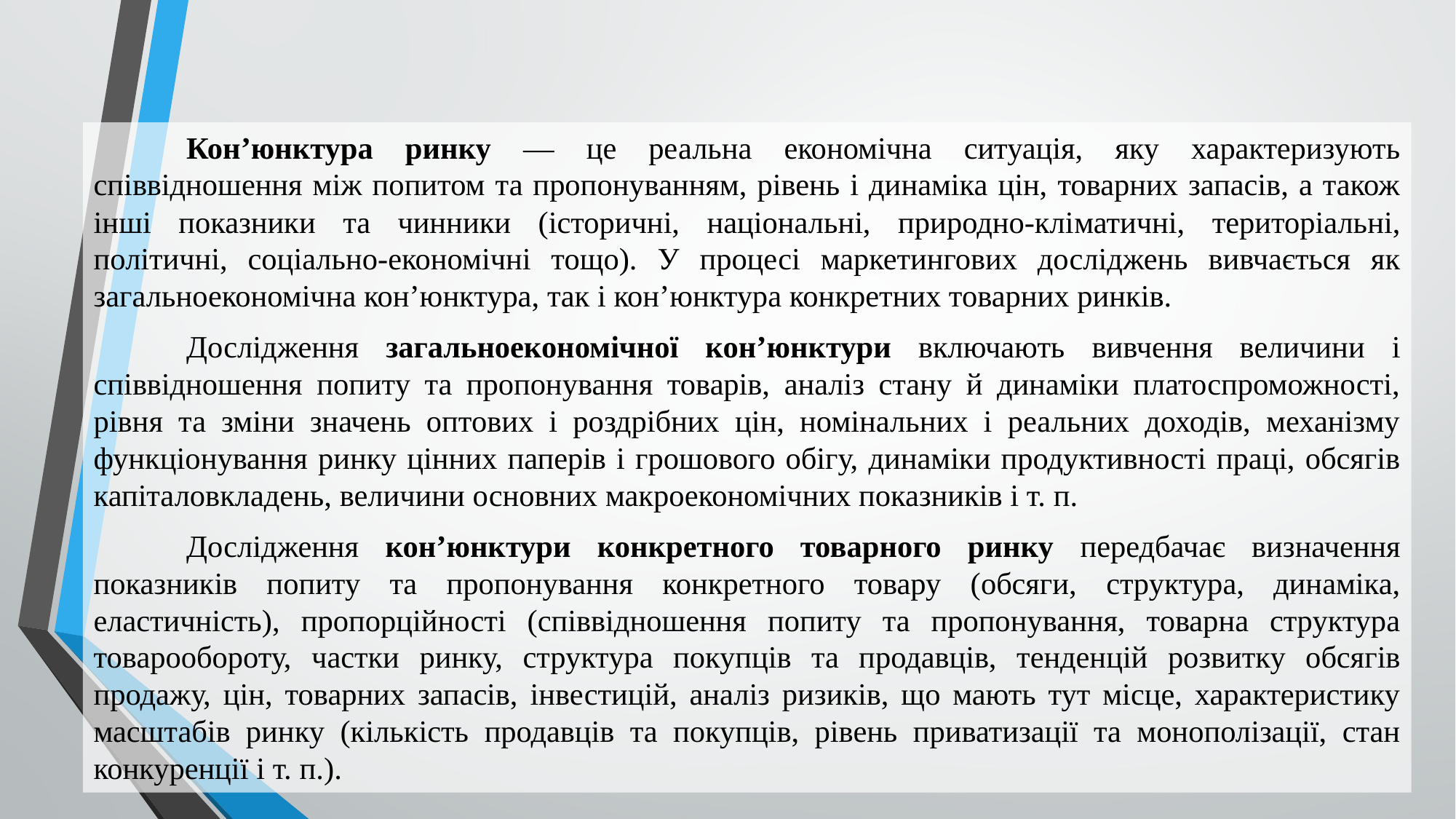

Кон’юнктура ринку — це реальна економічна ситуація, яку характеризують співвідношення між попитом та пропонуванням, рівень і динаміка цін, товарних запасів, а також інші показники та чинники (історичні, національні, природно-клі­матичні, територіальні, політичні, соціально-економічні тощо). У процесі маркетингових досліджень вивчається як загальноекономічна кон’юнктура, так і кон’юнктура конкретних товарних ринків.
	Дослідження загальноекономічної кон’юнктури включають вивчення величини і співвідношення попиту та пропонування товарів, аналіз стану й динаміки платоспроможності, рівня та зміни значень оптових і роздрібних цін, номінальних і реальних доходів, механізму функціонування ринку цінних паперів і грошового обігу, динаміки продуктивності праці, обсягів капіталовкладень, величини основних макроекономічних показників і т. п.
	Дослідження кон’юнктури конкретного товарного ринку передбачає визначення показників попиту та пропонування конкретного товару (обсяги, структура, динаміка, еластичність), пропорційності (співвідношення попиту та пропонування, товарна структура товарообороту, частки ринку, структура покупців та продавців, тенденцій розвитку обсягів продажу, цін, товарних запасів, інвестицій, аналіз ризиків, що мають тут місце, характеристику масштабів ринку (кількість продавців та покупців, рівень приватизації та монополізації, стан конкуренції і т. п.).